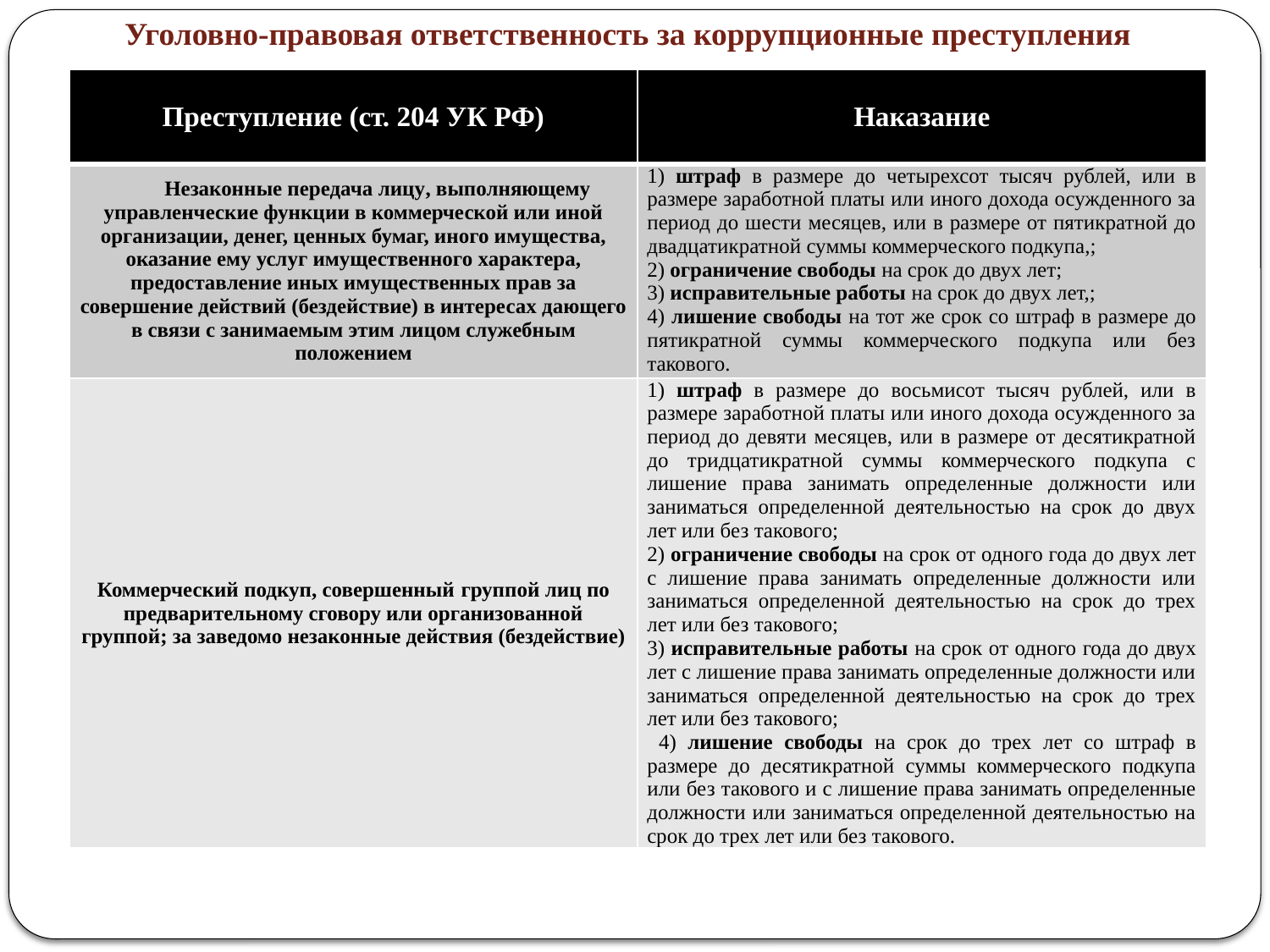

Уголовно-правовая ответственность за коррупционные преступления
| Преступление (ст. 204 УК РФ) | Наказание |
| --- | --- |
| Незаконные передача лицу, выполняющему управленческие функции в коммерческой или иной организации, денег, ценных бумаг, иного имущества, оказание ему услуг имущественного характера, предоставление иных имущественных прав за совершение действий (бездействие) в интересах дающего в связи с занимаемым этим лицом служебным положением | 1) штраф в размере до четырехсот тысяч рублей, или в размере заработной платы или иного дохода осужденного за период до шести месяцев, или в размере от пятикратной до двадцатикратной суммы коммерческого подкупа,; 2) ограничение свободы на срок до двух лет; 3) исправительные работы на срок до двух лет,; 4) лишение свободы на тот же срок со штраф в размере до пятикратной суммы коммерческого подкупа или без такового. |
| Коммерческий подкуп, совершенный группой лиц по предварительному сговору или организованной группой; за заведомо незаконные действия (бездействие) | 1) штраф в размере до восьмисот тысяч рублей, или в размере заработной платы или иного дохода осужденного за период до девяти месяцев, или в размере от десятикратной до тридцатикратной суммы коммерческого подкупа с лишение права занимать определенные должности или заниматься определенной деятельностью на срок до двух лет или без такового; 2) ограничение свободы на срок от одного года до двух лет с лишение права занимать определенные должности или заниматься определенной деятельностью на срок до трех лет или без такового; 3) исправительные работы на срок от одного года до двух лет с лишение права занимать определенные должности или заниматься определенной деятельностью на срок до трех лет или без такового; 4) лишение свободы на срок до трех лет со штраф в размере до десятикратной суммы коммерческого подкупа или без такового и с лишение права занимать определенные должности или заниматься определенной деятельностью на срок до трех лет или без такового. |